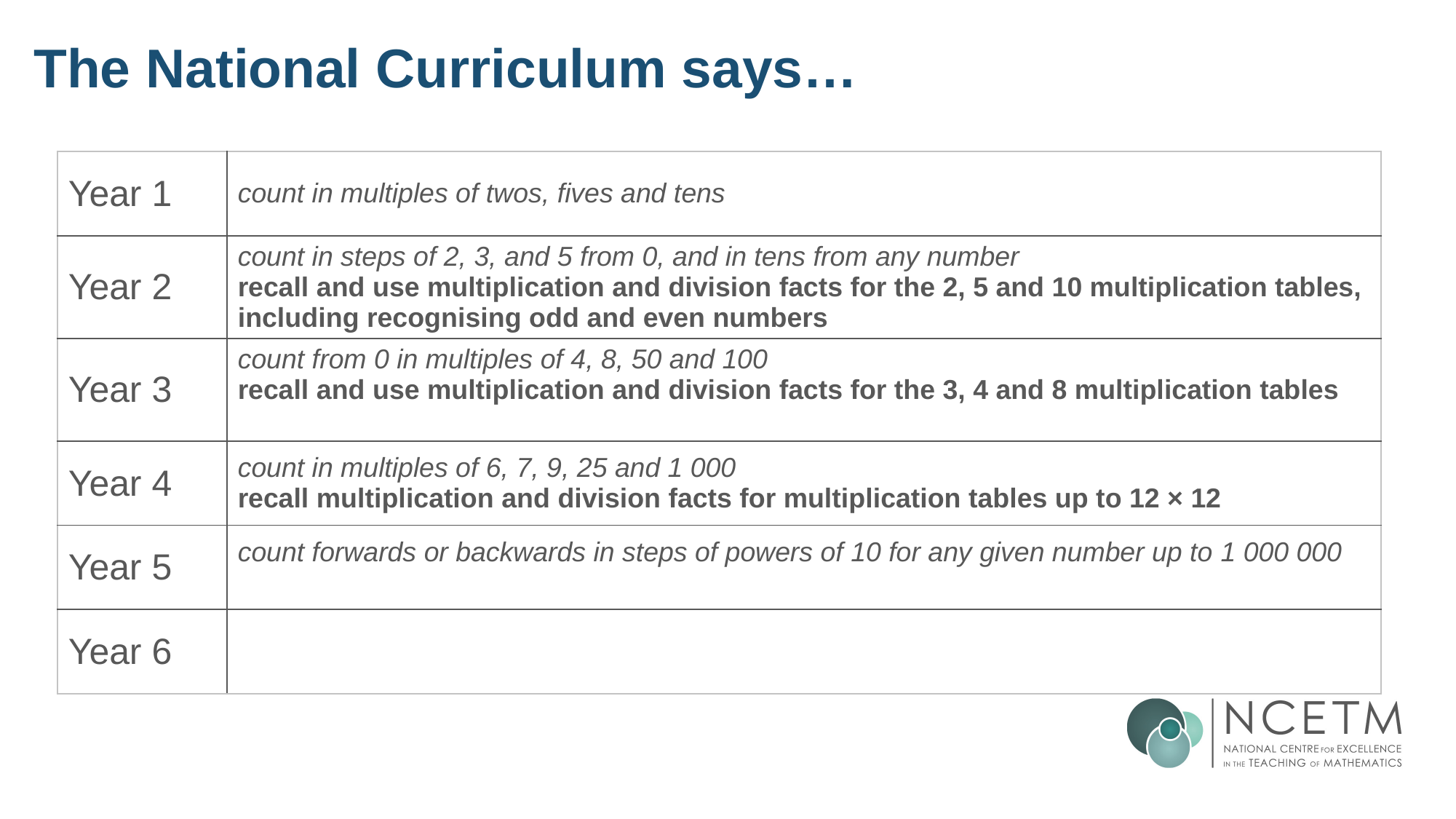

The National Curriculum says…
| Year 1 | count in multiples of twos, fives and tens |
| --- | --- |
| Year 2 | count in steps of 2, 3, and 5 from 0, and in tens from any number recall and use multiplication and division facts for the 2, 5 and 10 multiplication tables, including recognising odd and even numbers |
| Year 3 | count from 0 in multiples of 4, 8, 50 and 100 recall and use multiplication and division facts for the 3, 4 and 8 multiplication tables |
| Year 4 | count in multiples of 6, 7, 9, 25 and 1 000 recall multiplication and division facts for multiplication tables up to 12 × 12 |
| Year 5 | count forwards or backwards in steps of powers of 10 for any given number up to 1 000 000 |
| Year 6 |  |